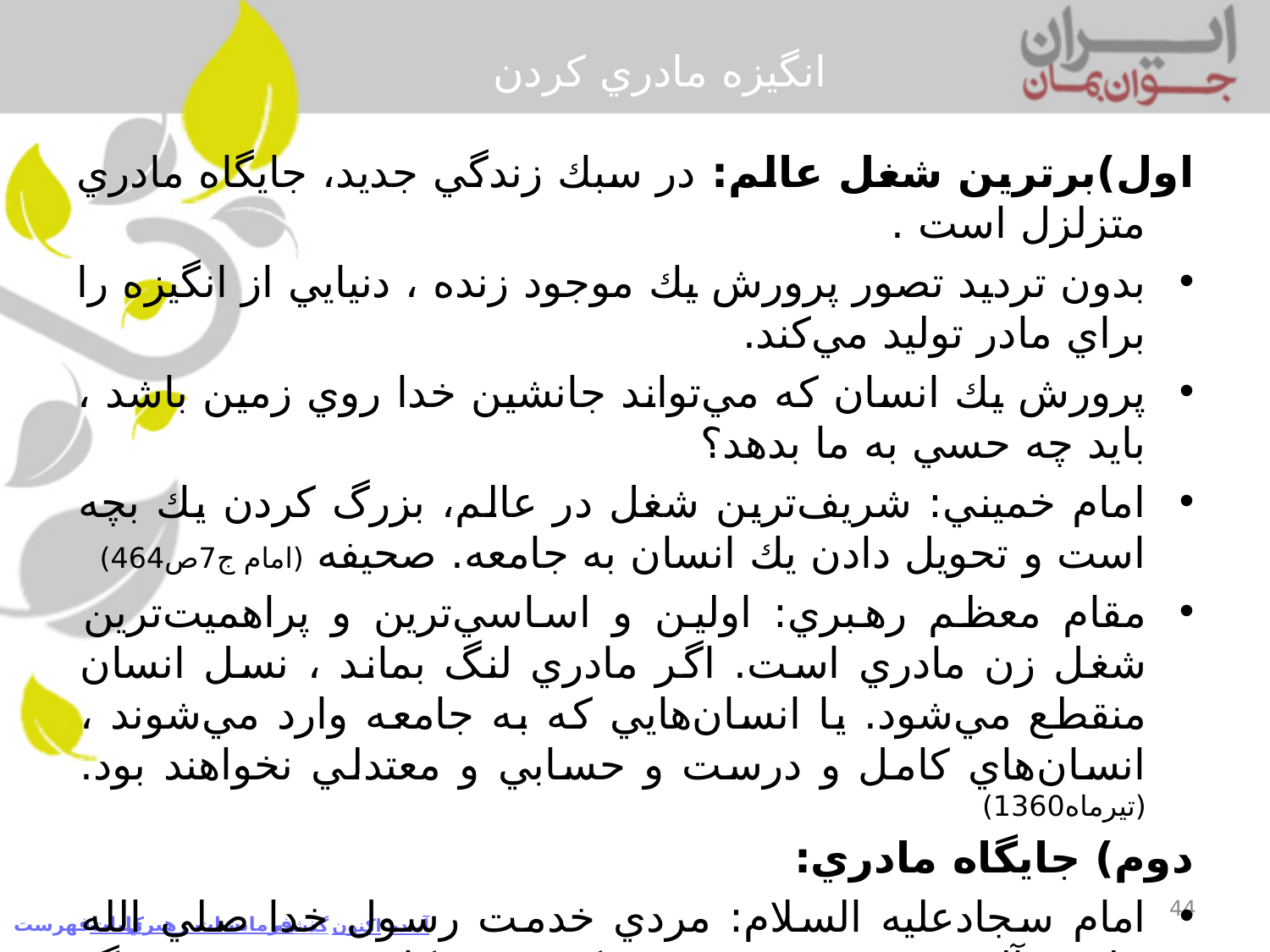

# انگيزه مادري كردن
اول)برترين شغل عالم: در سبك زندگي جديد، جايگاه مادري متزلزل است .
بدون ترديد تصور پرورش يك موجود زنده ، دنيايي از انگيزه را براي مادر توليد مي‌كند.
پرورش يك انسان كه مي‌تواند جانشين خدا روي زمين باشد ، بايد چه حسي به ما بدهد؟
امام خميني:‌ شريف‌ترين شغل در عالم، بزرگ كردن يك بچه است و تحويل دادن يك انسان به جامعه. صحيفه (امام ج7ص464)
مقام معظم رهبري: اولين و اساسي‌ترين و پراهميت‌ترين شغل زن مادري است. اگر مادري لنگ بماند ، نسل انسان منقطع مي‌شود. يا انسان‌هايي كه به جامعه وارد مي‌شوند ، انسان‌هاي كامل و درست و حسابي و معتدلي نخواهند بود. (تيرماه1360)
دوم) جايگاه مادري:
امام سجادعليه السلام: مردي خدمت رسول خدا صلي الله عليه و آله مشرف شد و عرض كرد: هيچ كار شري نيست مگر آنكه انجامش دادم . آيا براي من فرصت توبه باقي‌است؟ حضرت فرمود: آيا يكي از والدينت زنده هستند؟مرد گفت: پدرم زنده است. حضرت فرمود: به پدرت نيكي كن شايد خداوند تو را ببخشايد. وقتي مرد رفت حضرت فرمود: كاش مادرش زنده بود. (عده الداعي ص85)
44